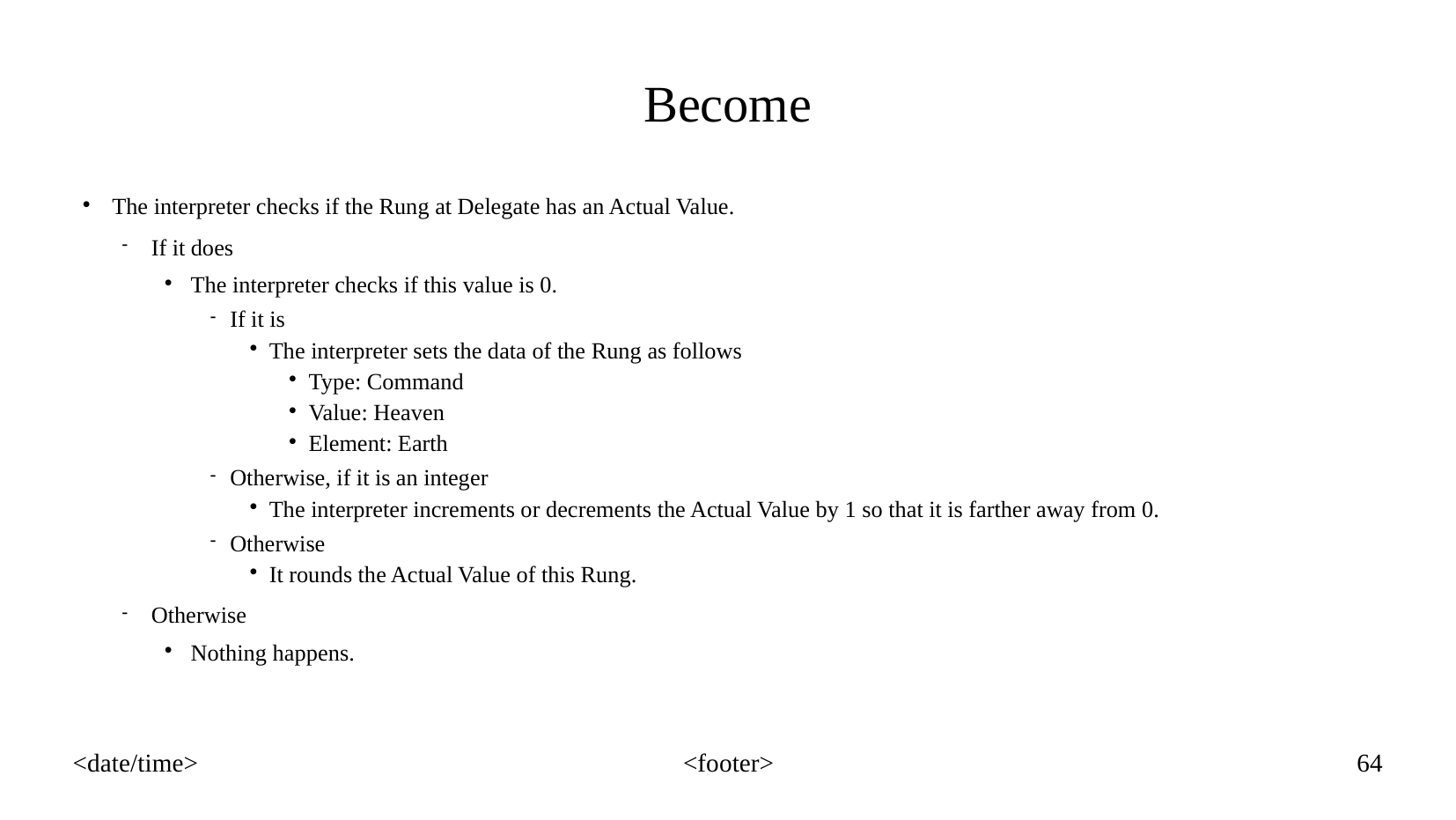

Become
The interpreter checks if the Rung at Delegate has an Actual Value.
If it does
The interpreter checks if this value is 0.
If it is
The interpreter sets the data of the Rung as follows
Type: Command
Value: Heaven
Element: Earth
Otherwise, if it is an integer
The interpreter increments or decrements the Actual Value by 1 so that it is farther away from 0.
Otherwise
It rounds the Actual Value of this Rung.
Otherwise
Nothing happens.